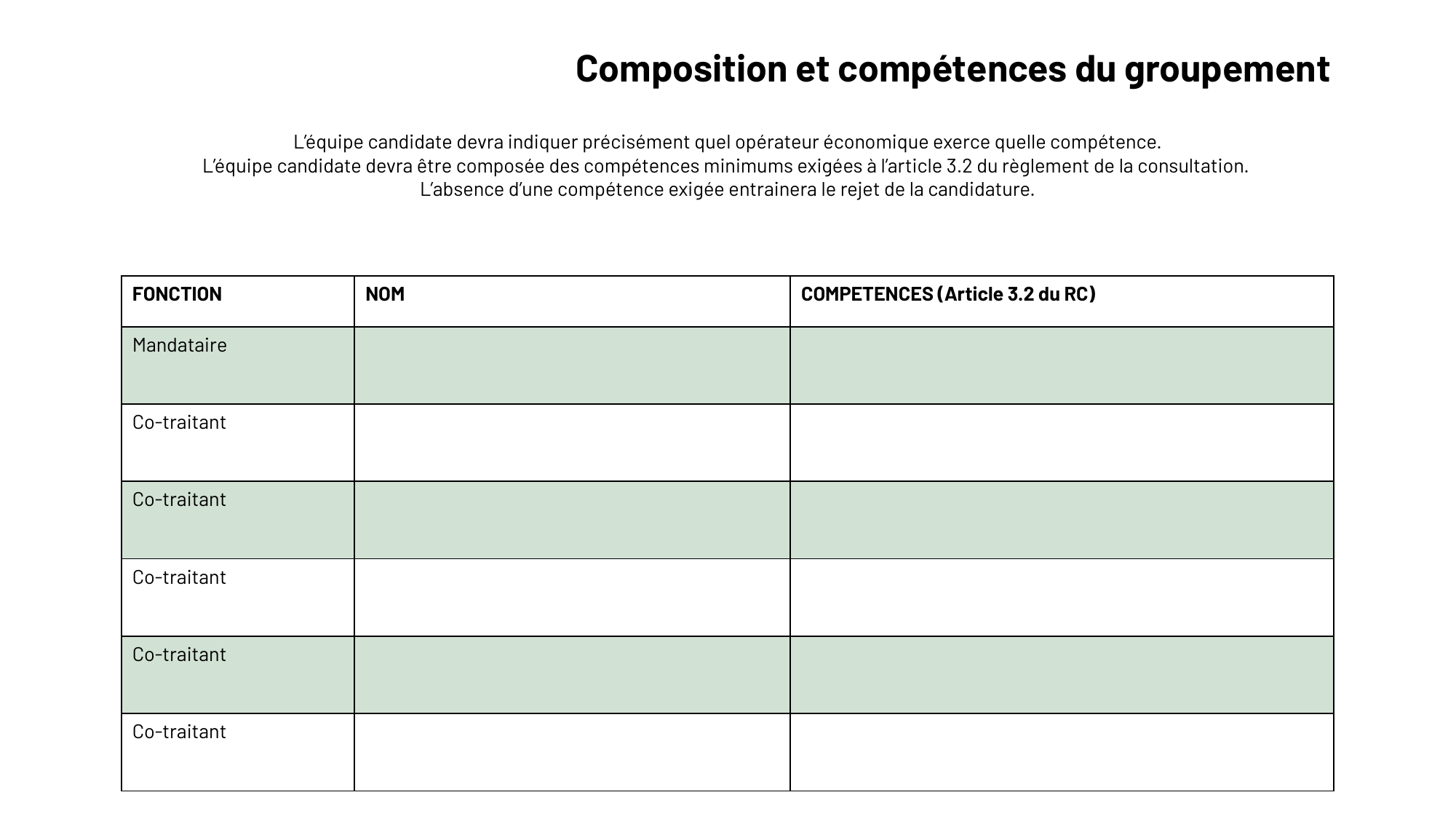

# Composition et compétences du groupement
L’équipe candidate devra indiquer précisément quel opérateur économique exerce quelle compétence.
L’équipe candidate devra être composée des compétences minimums exigées à l’article 3.2 du règlement de la consultation.
L’absence d’une compétence exigée entrainera le rejet de la candidature.

| FONCTION | NOM | COMPETENCES (Article 3.2 du RC) |
| --- | --- | --- |
| Mandataire |  |  |
| Co-traitant |  |  |
| Co-traitant |  |  |
| Co-traitant |  |  |
| Co-traitant |  |  |
| Co-traitant |  |  |